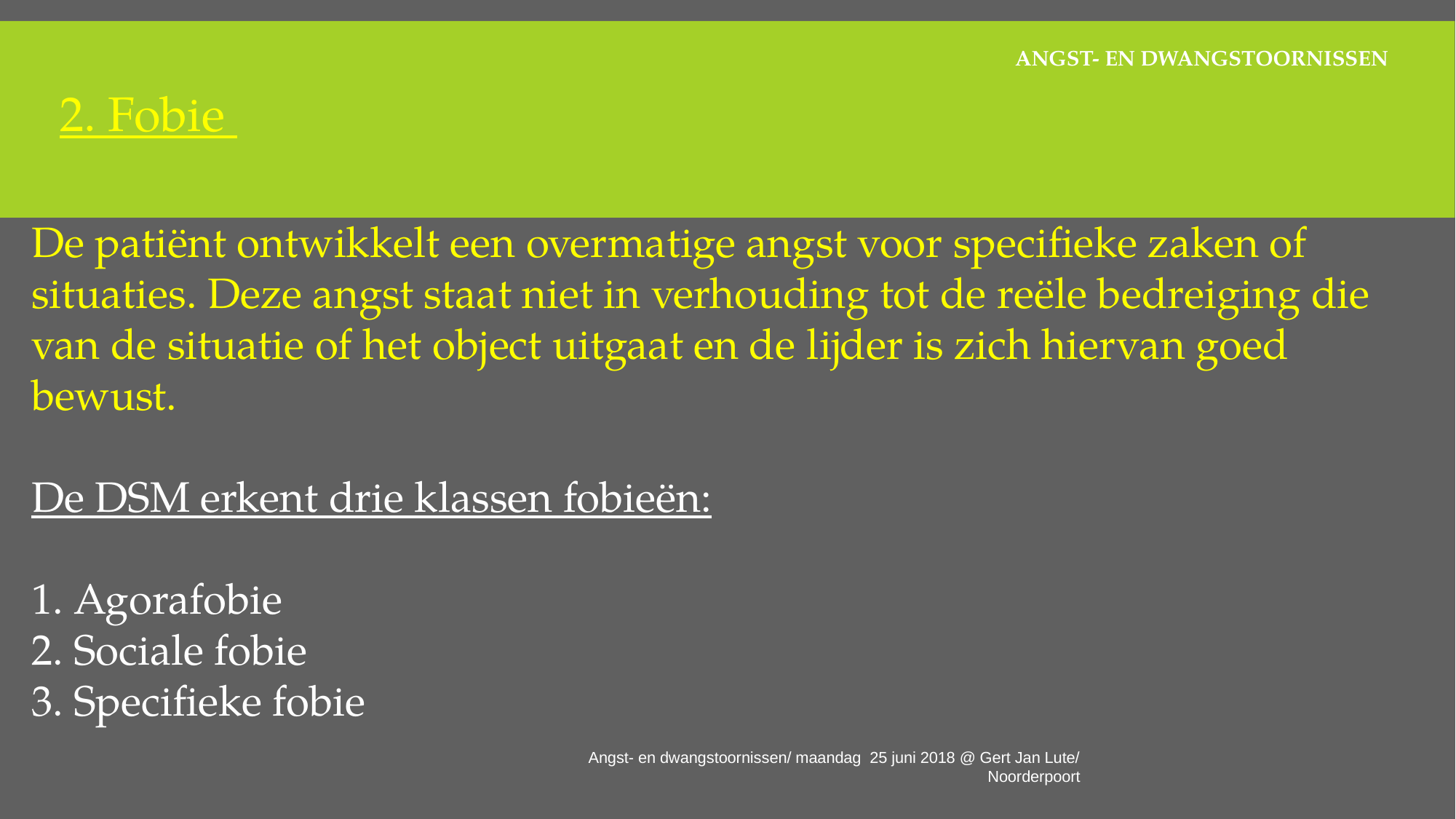

# Angst- en dwangstoornissen
2. Fobie
De patiënt ontwikkelt een overmatige angst voor specifieke zaken of situaties. Deze angst staat niet in verhouding tot de reële bedreiging die van de situatie of het object uitgaat en de lijder is zich hiervan goed bewust.

De DSM erkent drie klassen fobieën:

1. Agorafobie
2. Sociale fobie
3. Specifieke fobie
Angst- en dwangstoornissen/ maandag  25 juni 2018 @ Gert Jan Lute/ Noorderpoort